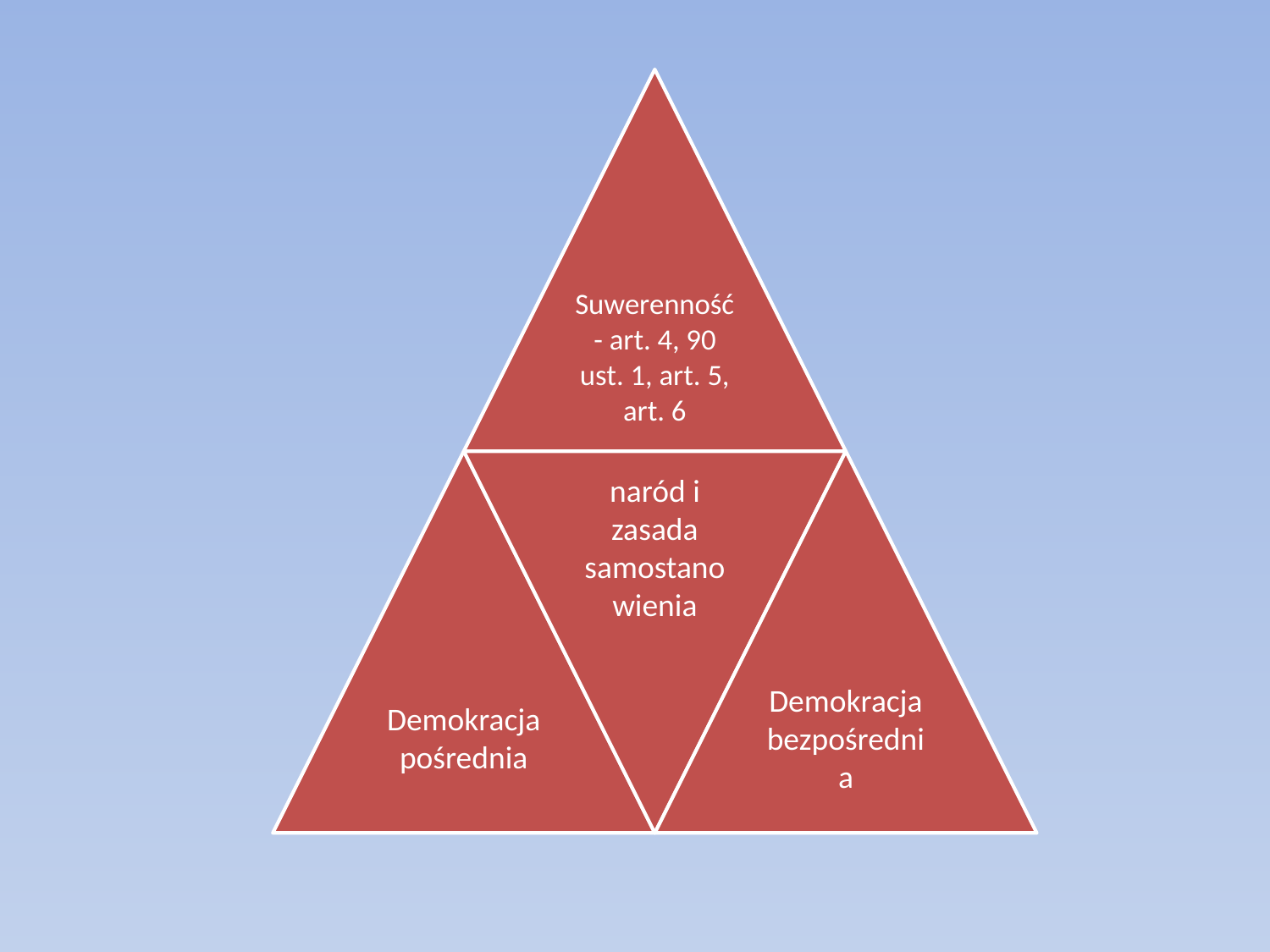

Suwerenność
- art. 4, 90 ust. 1, art. 5, art. 6
Demokracja pośrednia
naród i zasada samostanowienia
Demokracja bezpośrednia